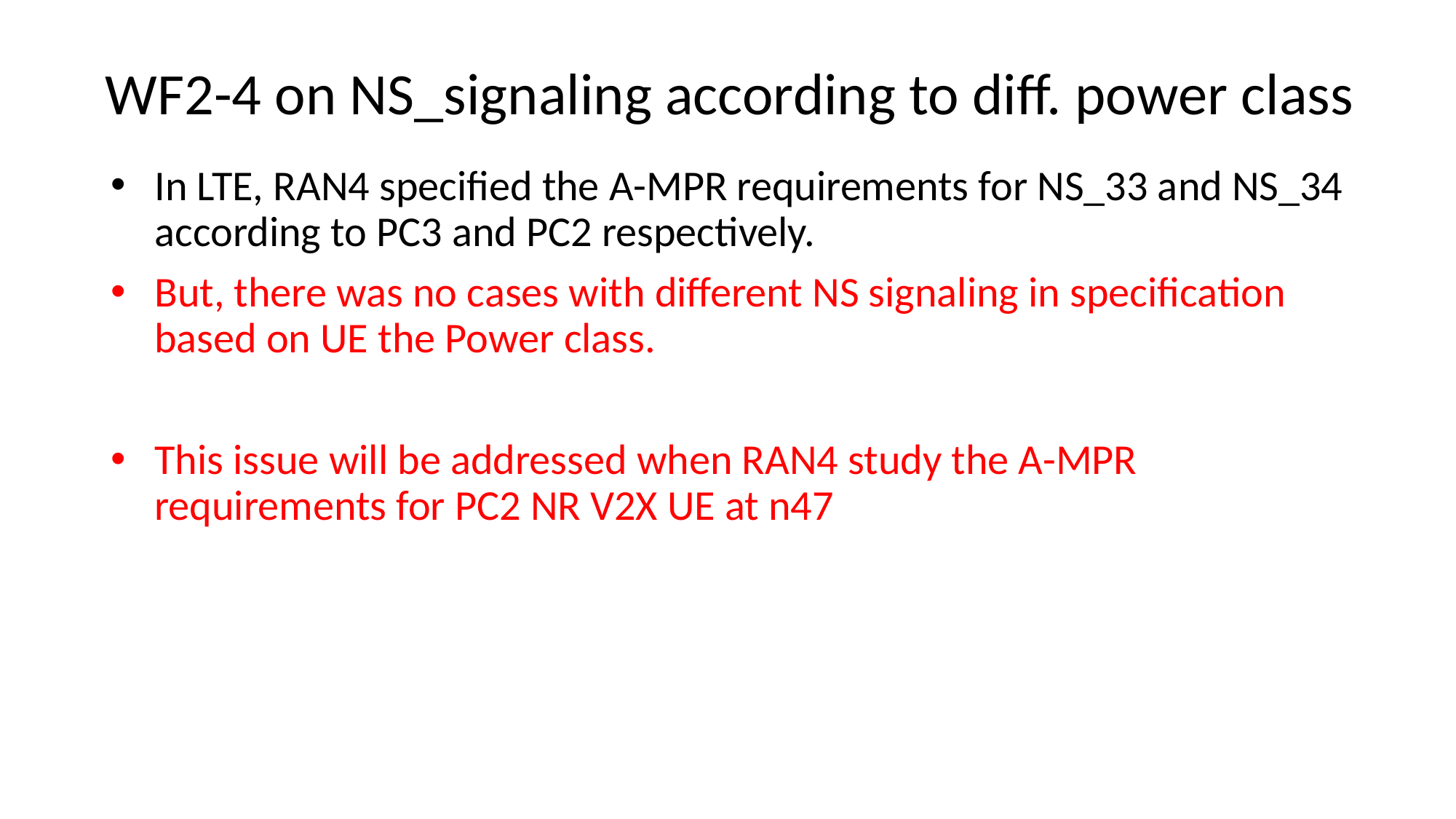

# WF2-4 on NS_signaling according to diff. power class
In LTE, RAN4 specified the A-MPR requirements for NS_33 and NS_34 according to PC3 and PC2 respectively.
But, there was no cases with different NS signaling in specification based on UE the Power class.

This issue will be addressed when RAN4 study the A-MPR requirements for PC2 NR V2X UE at n47